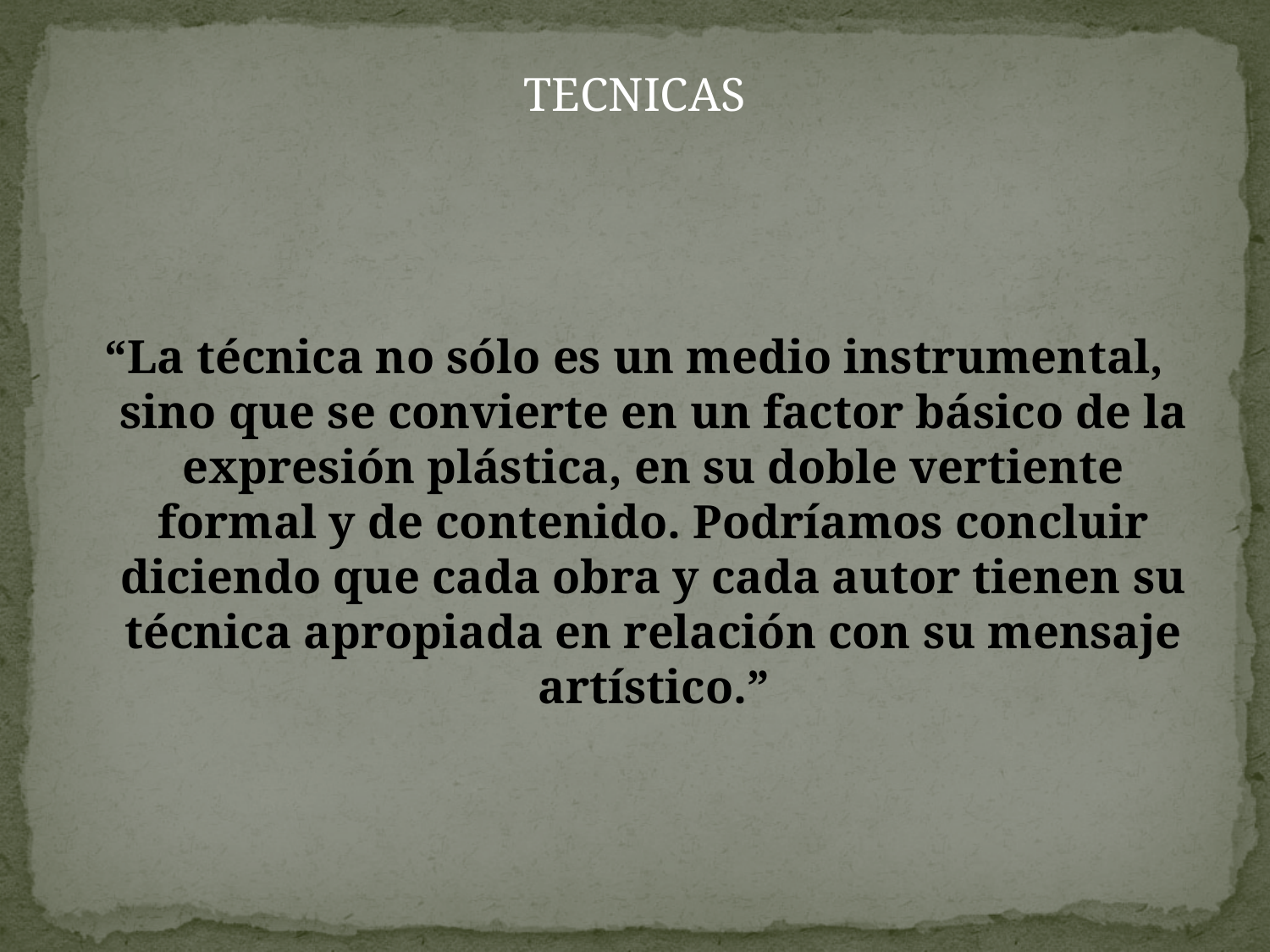

TECNICAS

“La técnica no sólo es un medio instrumental, sino que se convierte en un factor básico de la expresión plástica, en su doble vertiente formal y de contenido. Podríamos concluir diciendo que cada obra y cada autor tienen su técnica apropiada en relación con su mensaje artístico.”